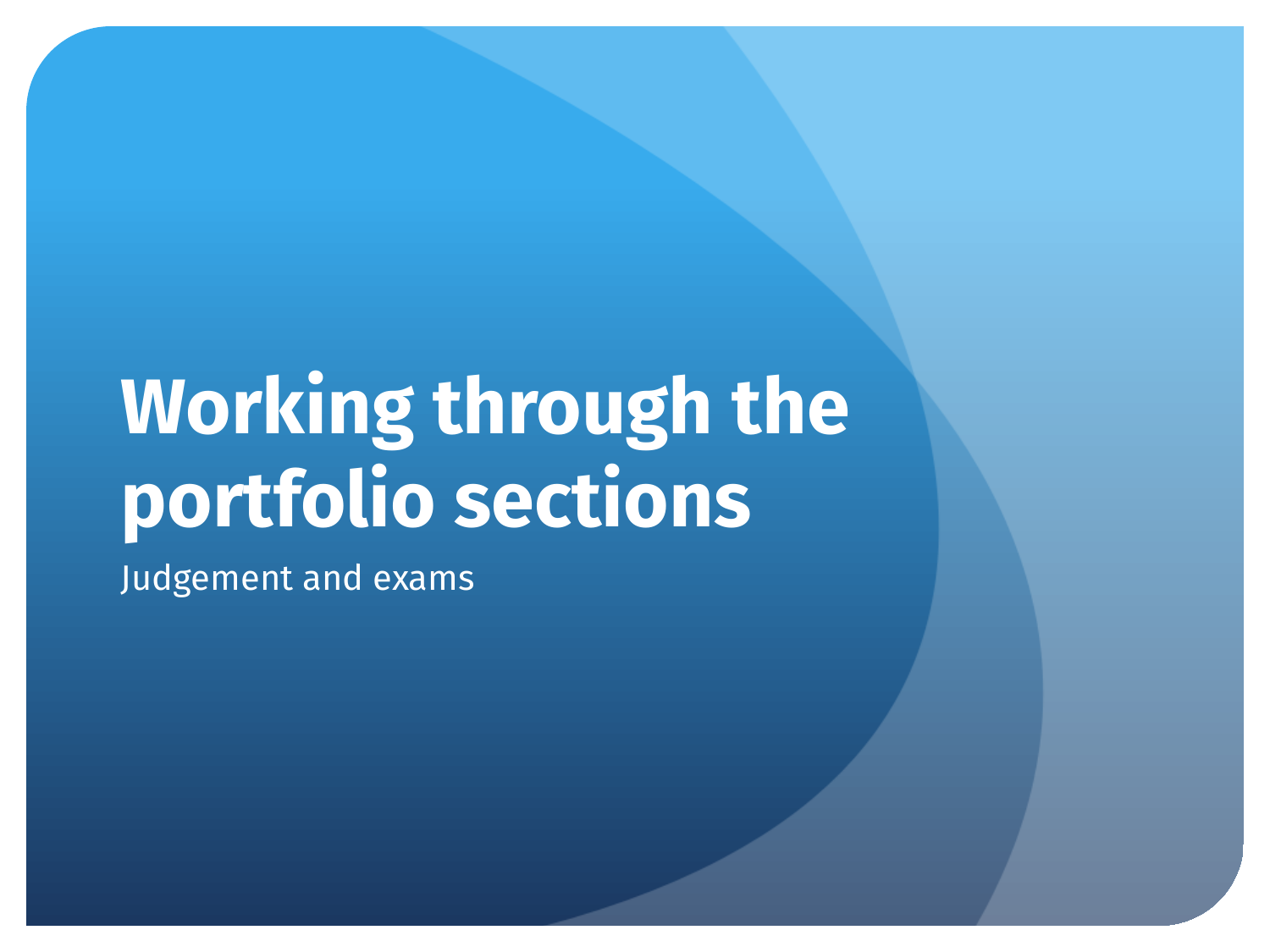

# Working through the portfolio sections
Judgement and exams